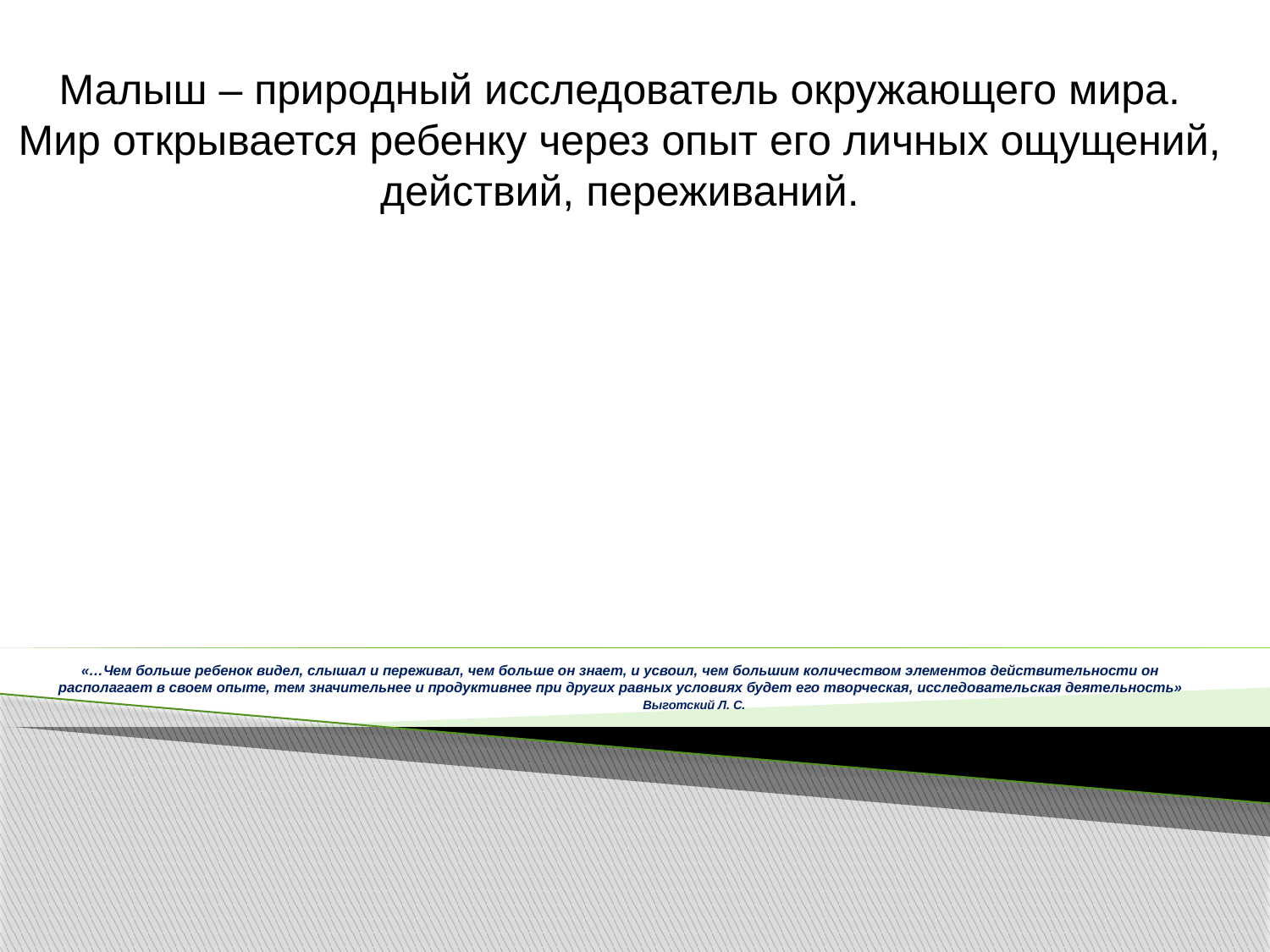

Малыш – природный исследователь окружающего мира. Мир открывается ребенку через опыт его личных ощущений, действий, переживаний.
# «…Чем больше ребенок видел, слышал и переживал, чем больше он знает, и усвоил, чем большим количеством элементов действительности он располагает в своем опыте, тем значительнее и продуктивнее при других равных условиях будет его творческая, исследовательская деятельность» Выготский Л. С.